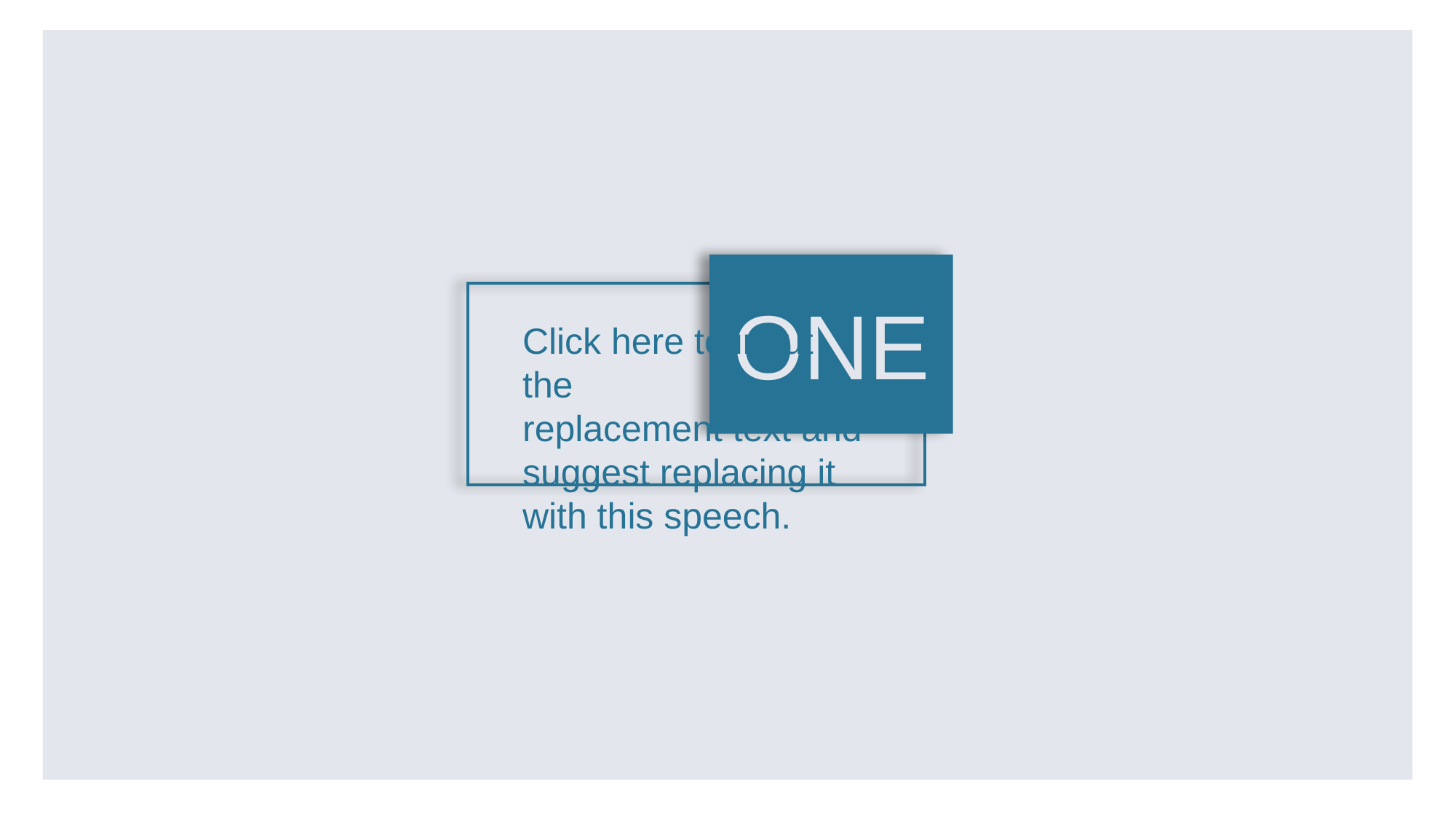

ONE
Click here to input the
replacement text and
suggest replacing it with this speech.